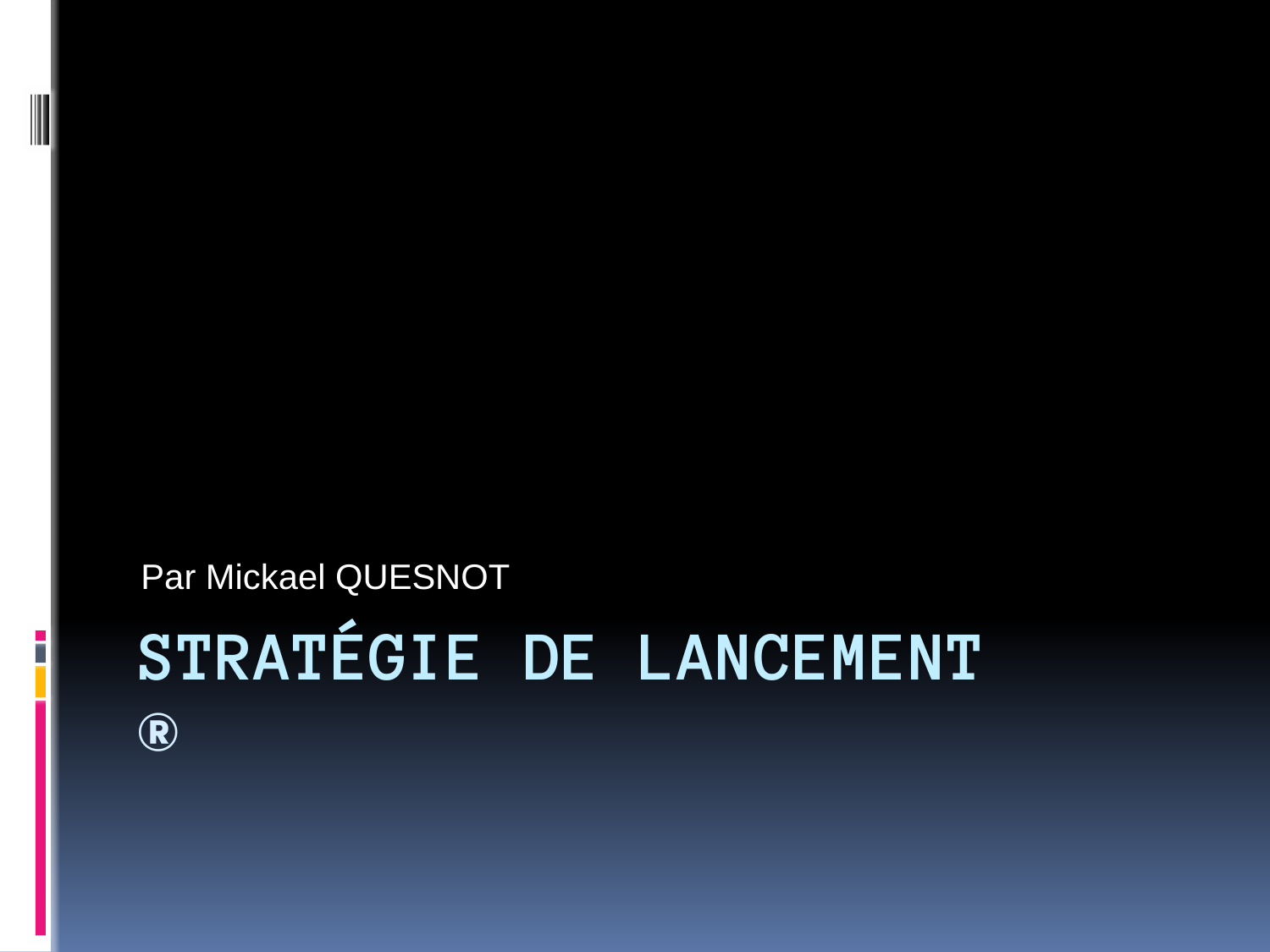

Par Mickael QUESNOT
# Stratégie de lancement  ®